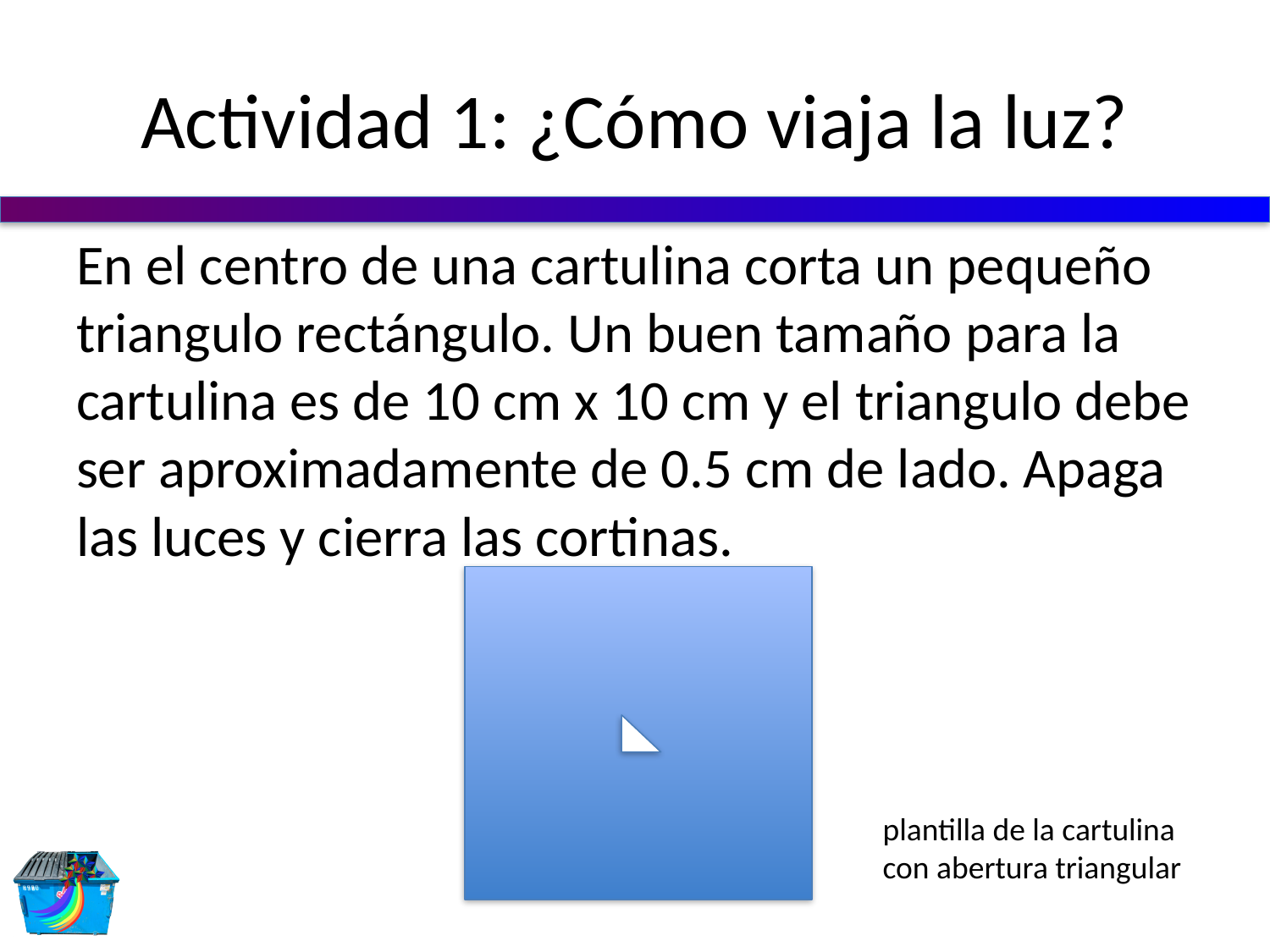

# Actividad 1: ¿Cómo viaja la luz?
En el centro de una cartulina corta un pequeño triangulo rectángulo. Un buen tamaño para la cartulina es de 10 cm x 10 cm y el triangulo debe ser aproximadamente de 0.5 cm de lado. Apaga las luces y cierra las cortinas.

plantilla de la cartulina con abertura triangular